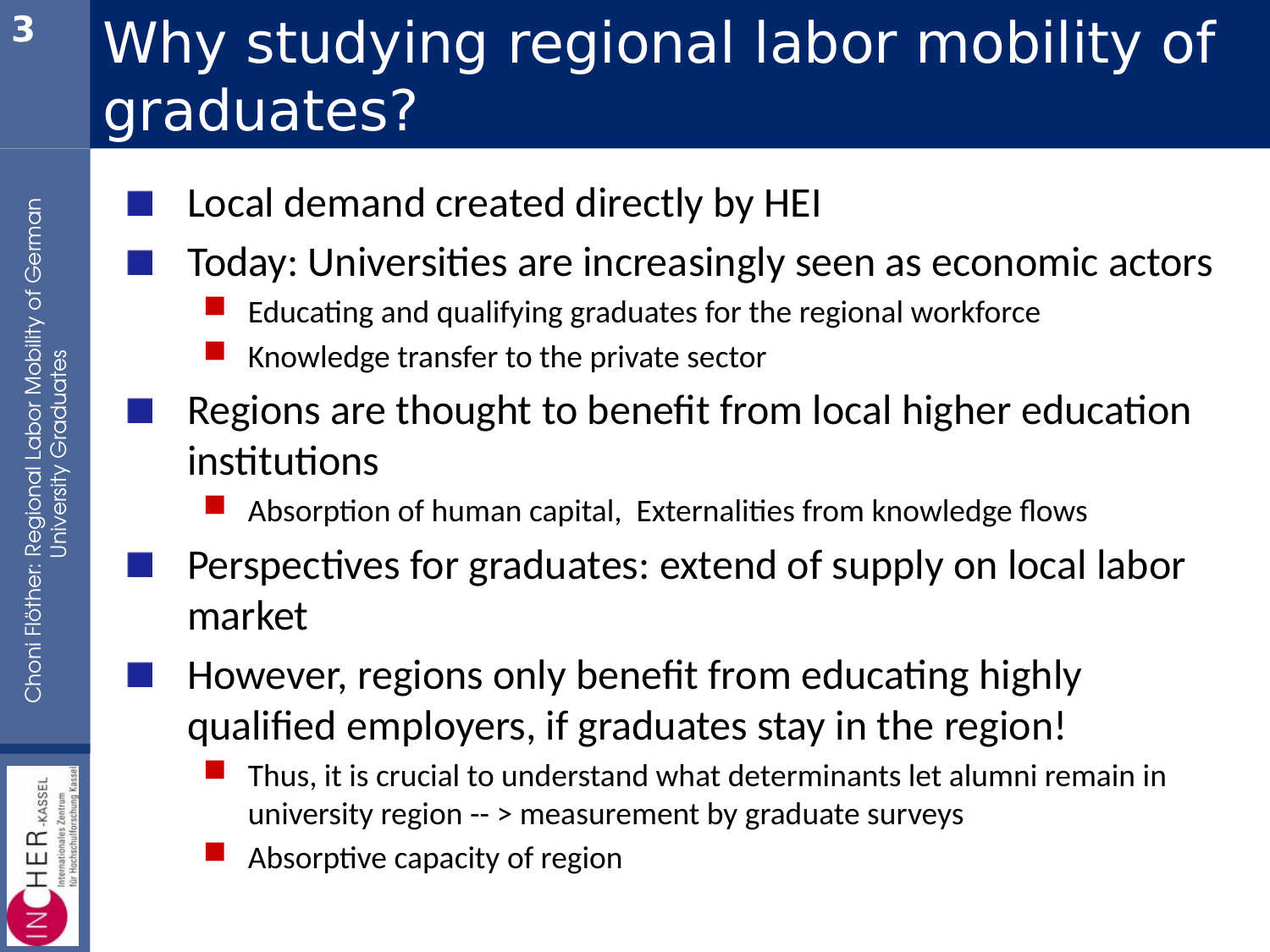

3
# Why studying regional labor mobility of graduates?
Local demand created directly by HEI
Today: Universities are increasingly seen as economic actors
Educating and qualifying graduates for the regional workforce
Knowledge transfer to the private sector
Regions are thought to benefit from local higher education institutions
Absorption of human capital,  Externalities from knowledge flows
Perspectives for graduates: extend of supply on local labor market
However, regions only benefit from educating highly qualified employers, if graduates stay in the region!
Thus, it is crucial to understand what determinants let alumni remain in university region -- > measurement by graduate surveys
Absorptive capacity of region